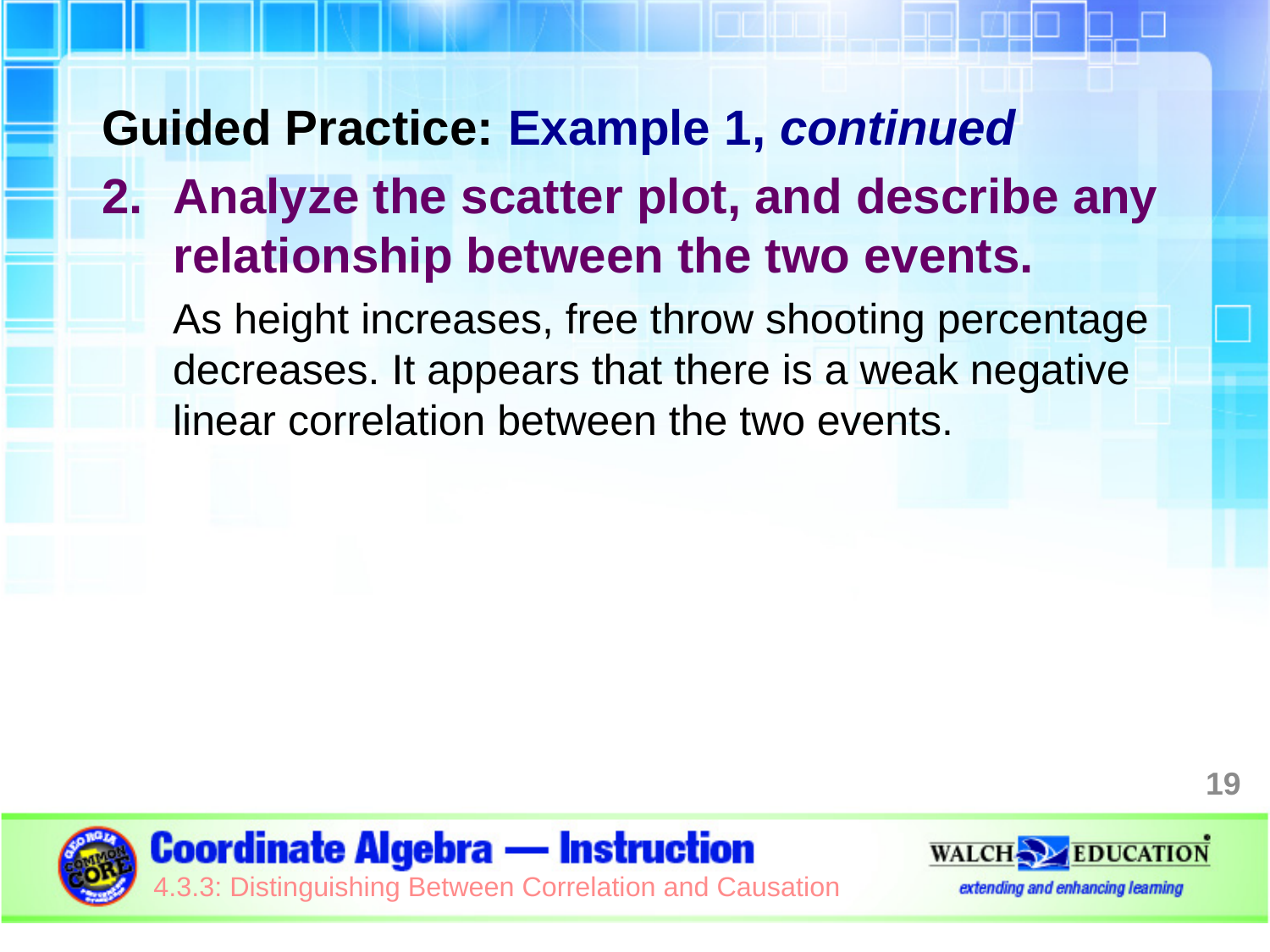

Guided Practice: Example 1, continued
Analyze the scatter plot, and describe any relationship between the two events.
As height increases, free throw shooting percentage decreases. It appears that there is a weak negative linear correlation between the two events.
19
4.3.3: Distinguishing Between Correlation and Causation